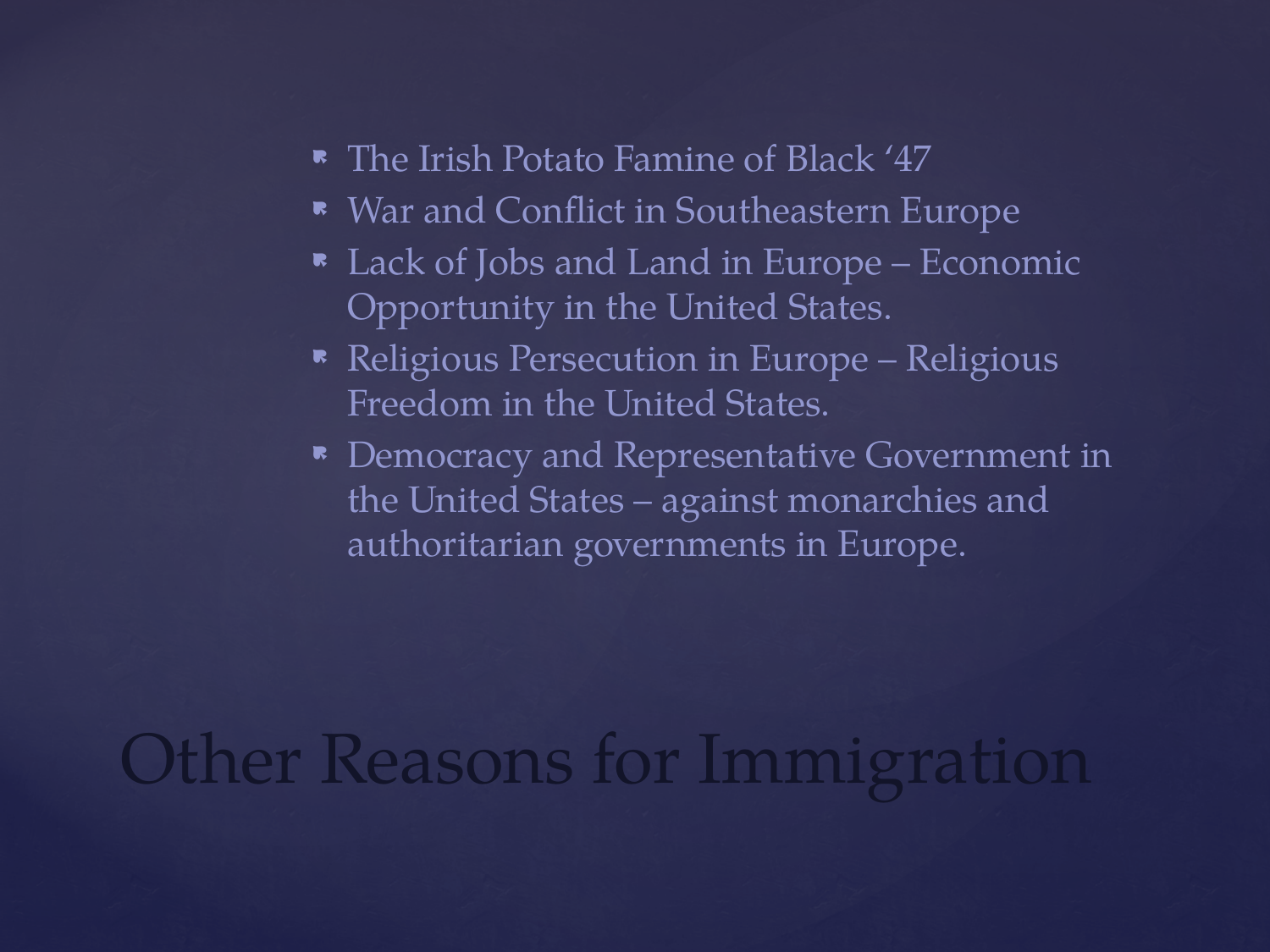

The Irish Potato Famine of Black ‘47
War and Conflict in Southeastern Europe
Lack of Jobs and Land in Europe – Economic Opportunity in the United States.
Religious Persecution in Europe – Religious Freedom in the United States.
Democracy and Representative Government in the United States – against monarchies and authoritarian governments in Europe.
# Other Reasons for Immigration